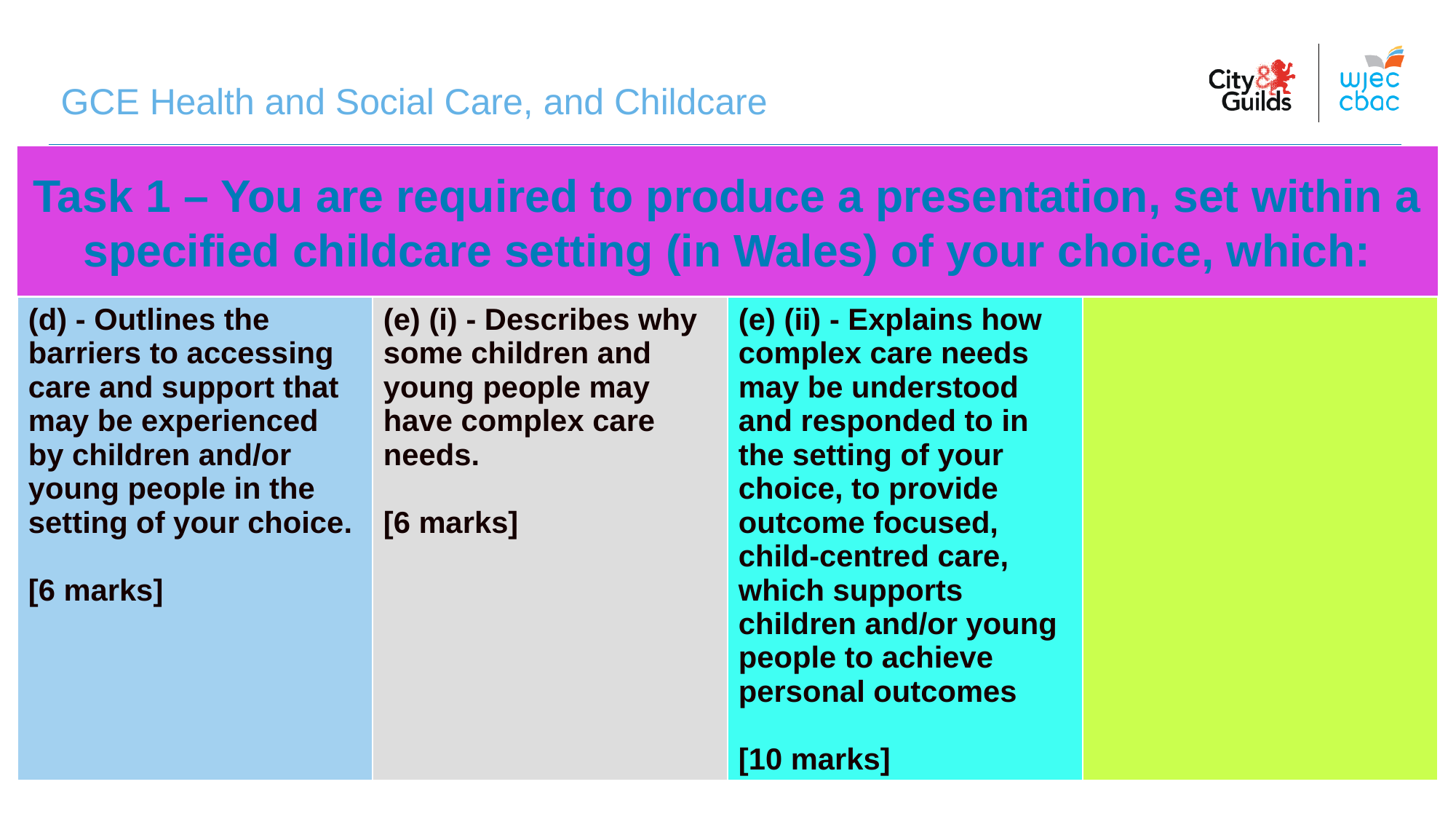

GCE Health and Social Care, and Childcare
Task 1 – You are required to produce a presentation, set within a specified childcare setting (in Wales) of your choice, which:
| (d) - Outlines the barriers to accessing care and support that may be experienced by children and/or young people in the setting of your choice. [6 marks] | (e) (i) - Describes why some children and young people may have complex care needs. [6 marks] | (e) (ii) - Explains how complex care needs may be understood and responded to in the setting of your choice, to provide outcome focused, child-centred care, which supports children and/or young people to achieve personal outcomes [10 marks] |  |
| --- | --- | --- | --- |